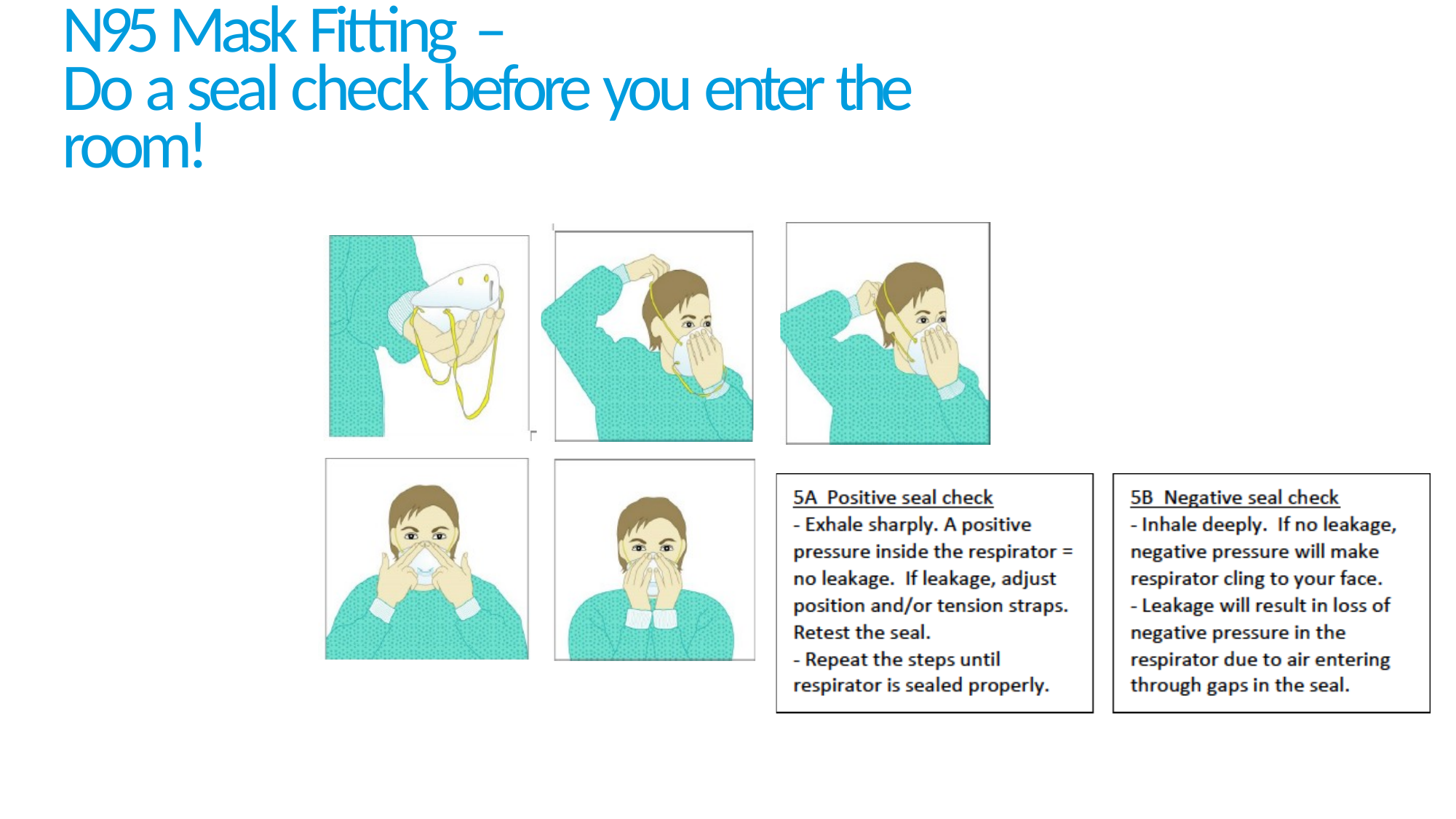

# N95 Mask Fitting –
Do a seal check before you enter the room!